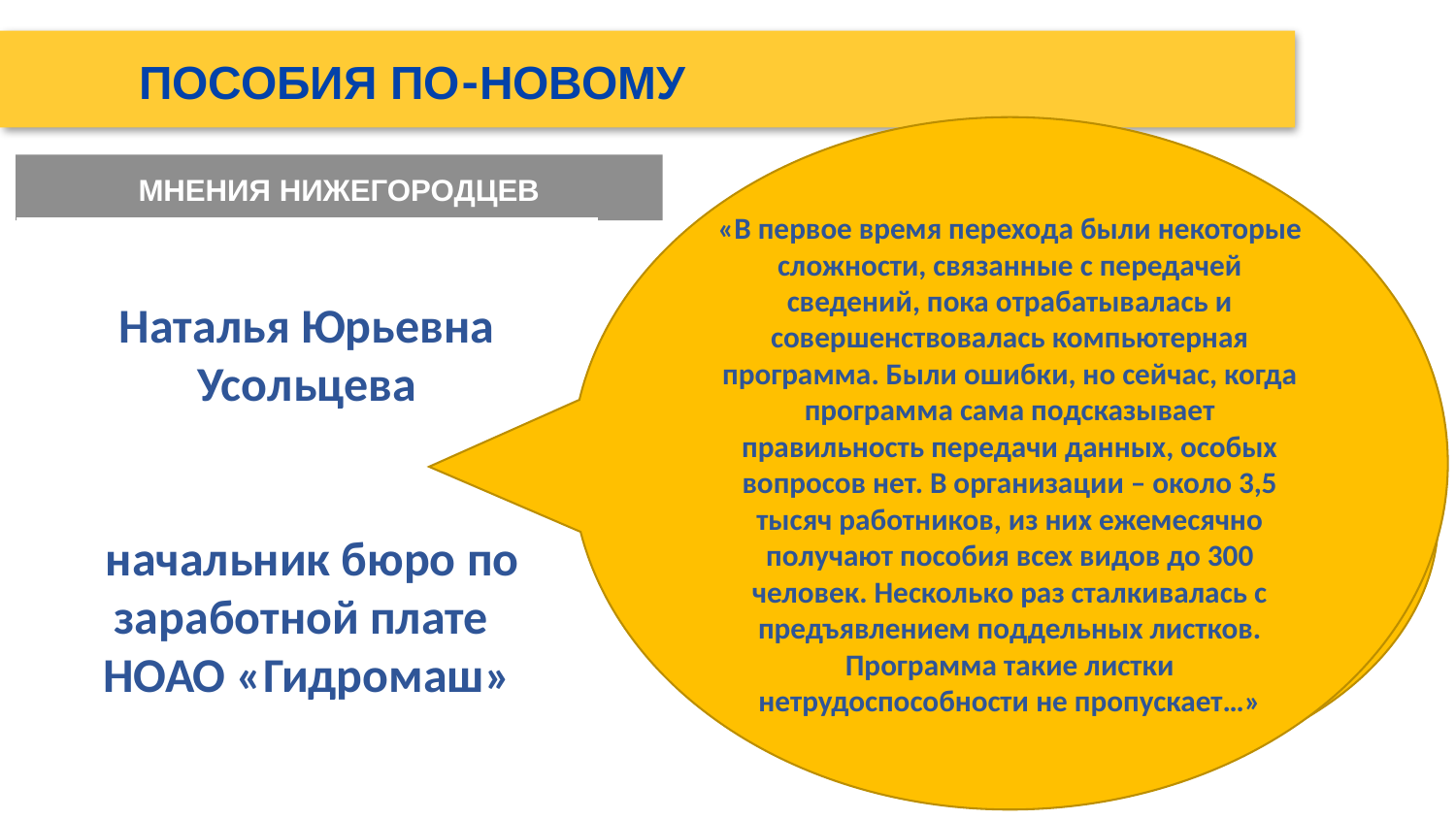

ПОСОБИЯ ПО-НОВОМУ
«В первое время перехода были некоторые сложности, связанные с передачей сведений, пока отрабатывалась и совершенствовалась компьютерная программа. Были ошибки, но сейчас, когда программа сама подсказывает правильность передачи данных, особых вопросов нет. В организации – около 3,5 тысяч работников, из них ежемесячно получают пособия всех видов до 300 человек. Несколько раз сталкивалась с предъявлением поддельных листков. Программа такие листки нетрудоспособности не пропускает…»
МНЕНИЯ НИЖЕГОРОДЦЕВ
Наталья Юрьевна Усольцева

 начальник бюро по заработной плате
НОАО «Гидромаш»
Лариса Анатольевна Савина

 главный бухгалтер
ЗАО «Контес» и
 ОАО «ПКФ Форвард»

Численность работающих менее 15 человек каждая
«Пилотный проект мне как бухгалтеру дает возможность «не заморачиваться» в расчетах выплат, отвлечении собственных финансовых средств компаний с последующим обращением в Фонд за возмещением. Пособия приходят быстро. При зачетной системе деньги от работодателя могли перечисляться только в дни выдачи заработной платы, т.е. в течение месяца…»